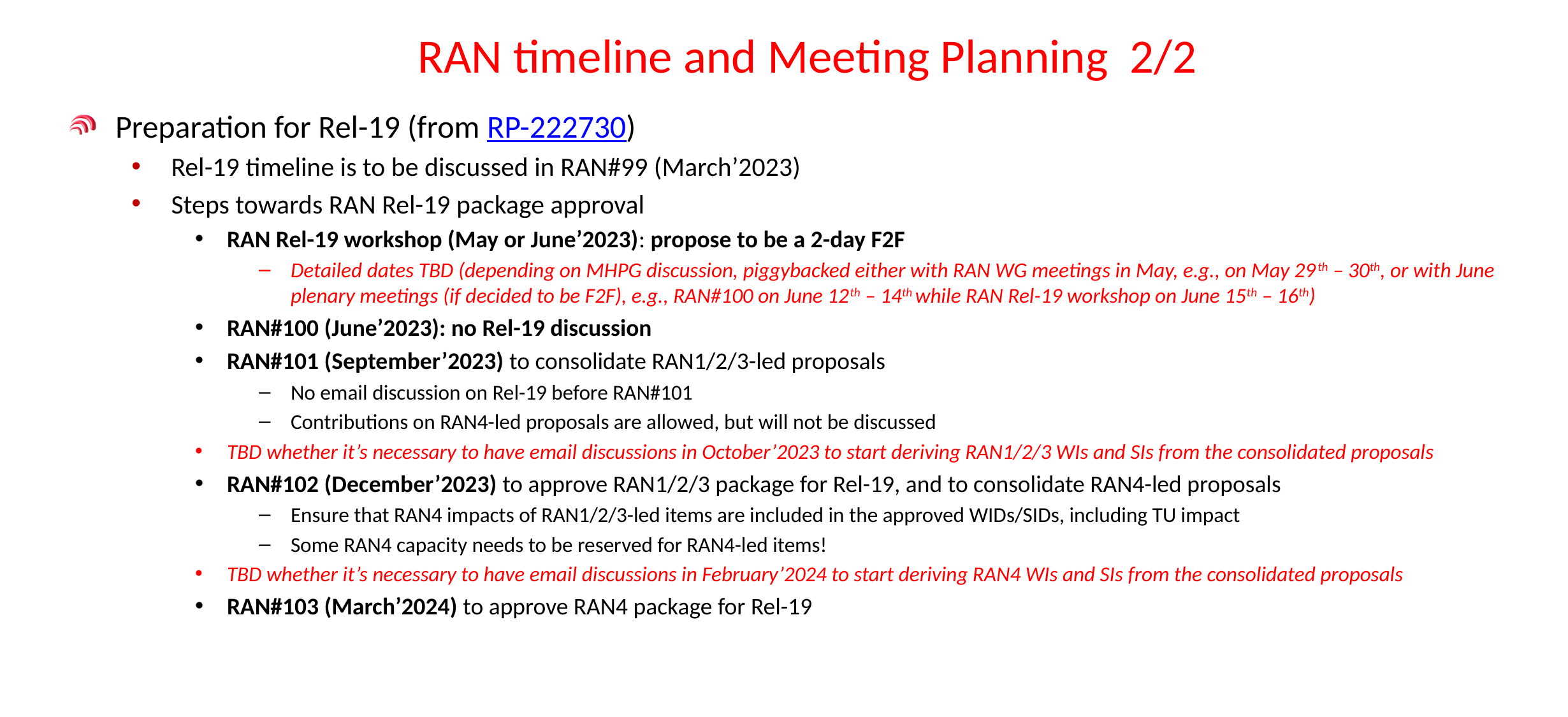

# RAN timeline and Meeting Planning  2/2
Preparation for Rel-19 (from RP-222730)
Rel-19 timeline is to be discussed in RAN#99 (March’2023)
Steps towards RAN Rel-19 package approval
RAN Rel-19 workshop (May or June’2023): propose to be a 2-day F2F
Detailed dates TBD (depending on MHPG discussion, piggybacked either with RAN WG meetings in May, e.g., on May 29th – 30th, or with June plenary meetings (if decided to be F2F), e.g., RAN#100 on June 12th – 14th while RAN Rel-19 workshop on June 15th – 16th)
RAN#100 (June’2023): no Rel-19 discussion
RAN#101 (September’2023) to consolidate RAN1/2/3-led proposals
No email discussion on Rel-19 before RAN#101
Contributions on RAN4-led proposals are allowed, but will not be discussed
TBD whether it’s necessary to have email discussions in October’2023 to start deriving RAN1/2/3 WIs and SIs from the consolidated proposals
RAN#102 (December’2023) to approve RAN1/2/3 package for Rel-19, and to consolidate RAN4-led proposals
Ensure that RAN4 impacts of RAN1/2/3-led items are included in the approved WIDs/SIDs, including TU impact
Some RAN4 capacity needs to be reserved for RAN4-led items!
TBD whether it’s necessary to have email discussions in February’2024 to start deriving RAN4 WIs and SIs from the consolidated proposals
RAN#103 (March’2024) to approve RAN4 package for Rel-19